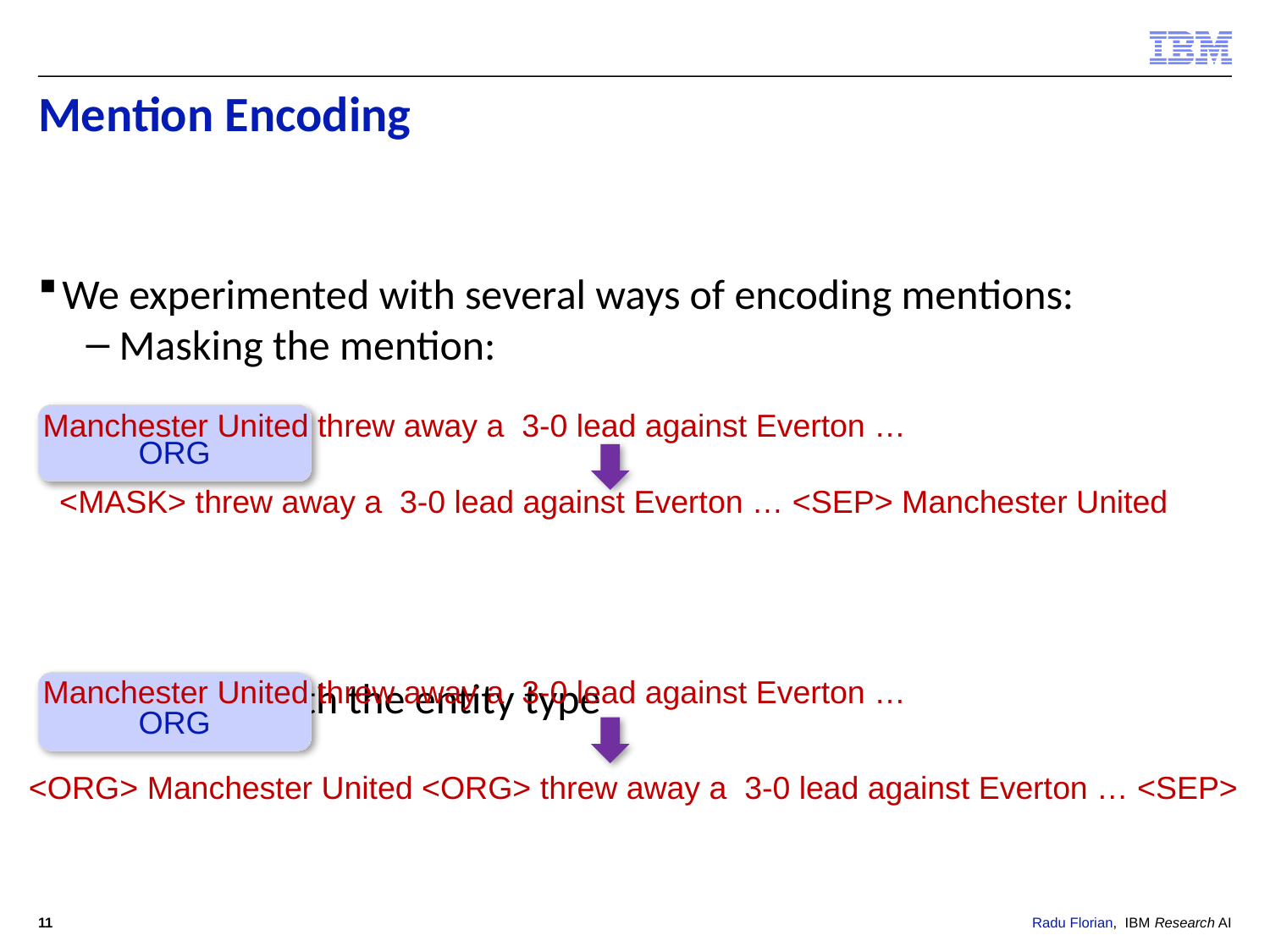

# Mention Encoding
We experimented with several ways of encoding mentions:
 Masking the mention:

Flanking with the entity type
Manchester United threw away a  3-0 lead against Everton …
ORG

<MASK> threw away a  3-0 lead against Everton … <SEP> Manchester United
Manchester United threw away a  3-0 lead against Everton …
ORG

<ORG> Manchester United <ORG> threw away a  3-0 lead against Everton … <SEP>
11